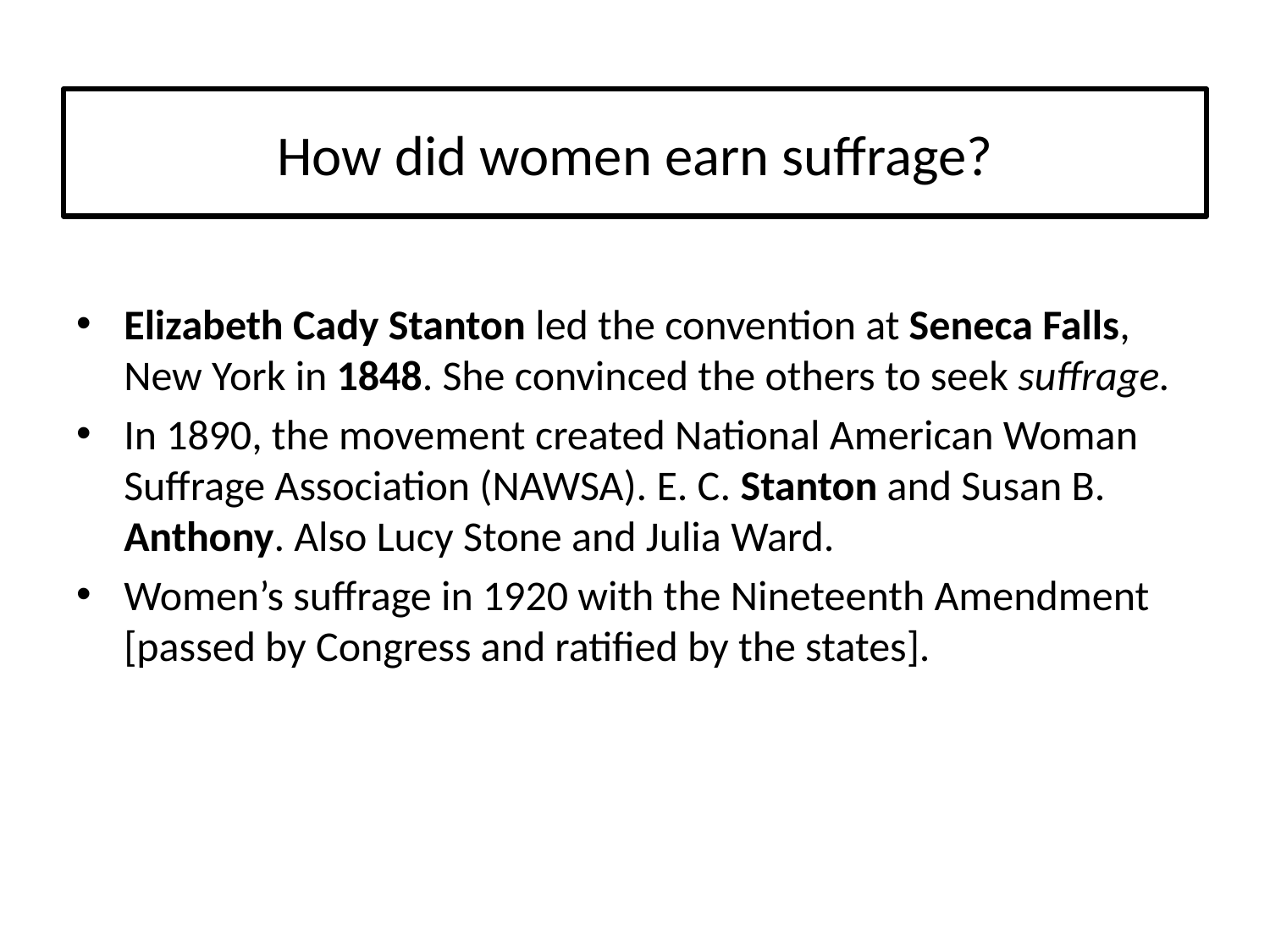

# How did women earn suffrage?
Elizabeth Cady Stanton led the convention at Seneca Falls, New York in 1848. She convinced the others to seek suffrage.
In 1890, the movement created National American Woman Suffrage Association (NAWSA). E. C. Stanton and Susan B. Anthony. Also Lucy Stone and Julia Ward.
Women’s suffrage in 1920 with the Nineteenth Amendment [passed by Congress and ratified by the states].